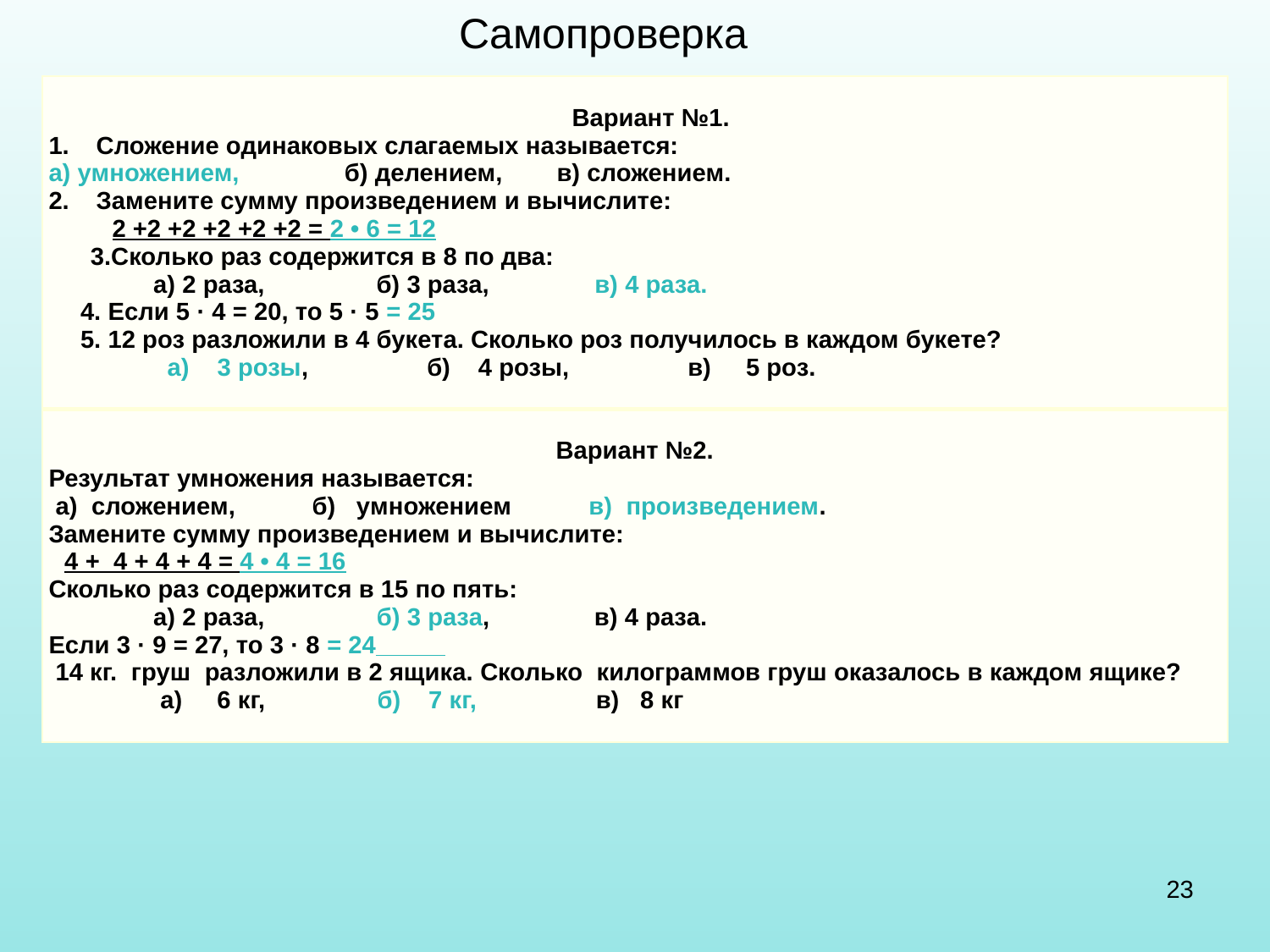

Самопроверка
| Вариант №1. Сложение одинаковых слагаемых называется: а) умножением, б) делением, в) сложением. Замените сумму произведением и вычислите: 2 +2 +2 +2 +2 +2 = 2 • 6 = 12 3.Сколько раз содержится в 8 по два: а) 2 раза, б) 3 раза, в) 4 раза. 4. Если 5 · 4 = 20, то 5 · 5 = 25 5. 12 роз разложили в 4 букета. Сколько роз получилось в каждом букете? а) 3 розы, б) 4 розы, в) 5 роз. |
| --- |
| Вариант №2. Результат умножения называется: а) сложением, б) умножением в) произведением. Замените сумму произведением и вычислите: 4 + 4 + 4 + 4 = 4 • 4 = 16 Сколько раз содержится в 15 по пять: а) 2 раза, б) 3 раза, в) 4 раза. Если 3 · 9 = 27, то 3 · 8 = 24 14 кг. груш разложили в 2 ящика. Сколько килограммов груш оказалось в каждом ящике? а) 6 кг, б) 7 кг, в) 8 кг |
23